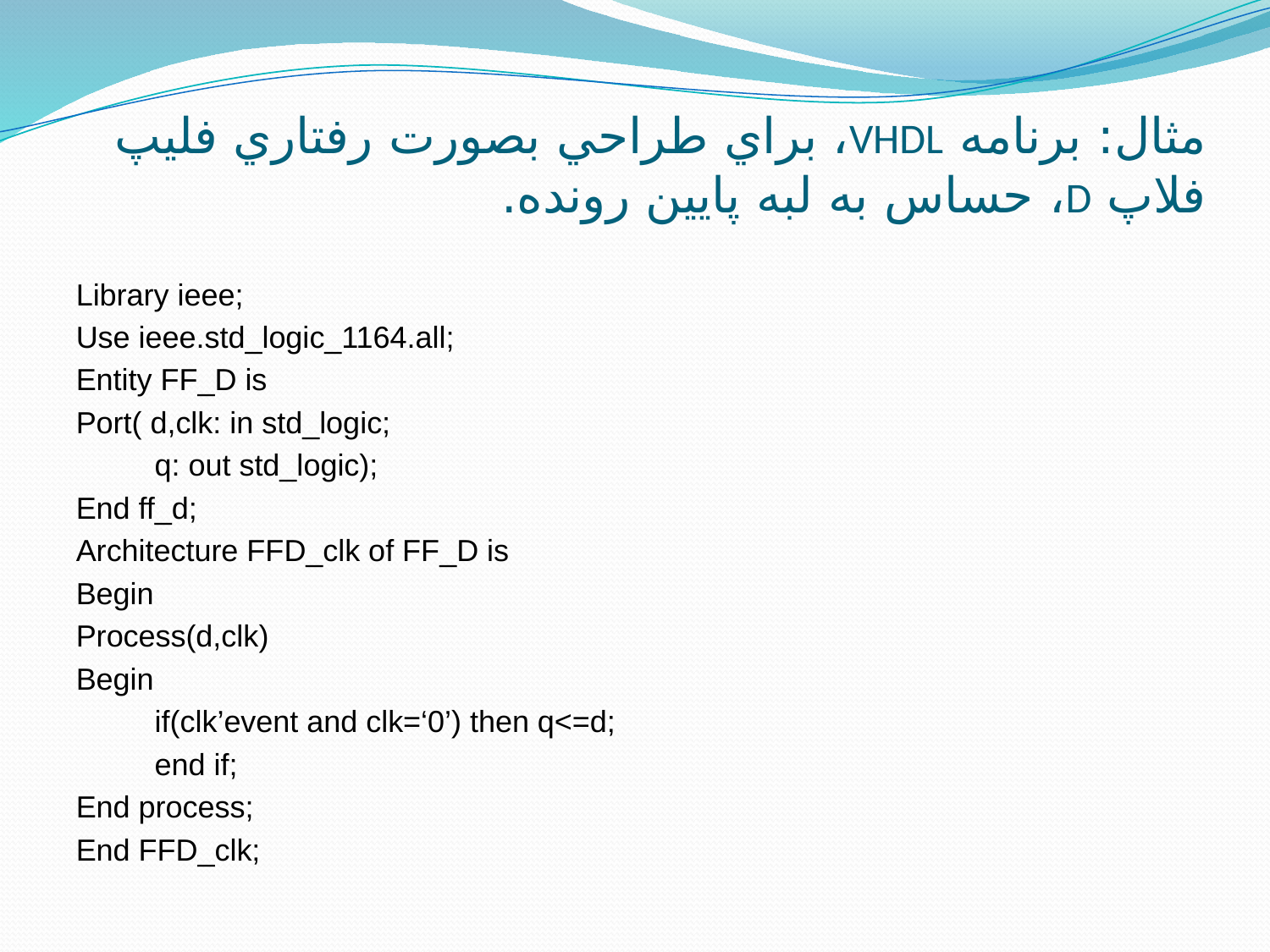

# مثال: برنامه VHDL، براي طراحي بصورت رفتاري فليپ فلاپ D، حساس به لبه پايين رونده.
Library ieee;
Use ieee.std_logic_1164.all;
Entity FF_D is
Port( d,clk: in std_logic;
	q: out std_logic);
End ff_d;
Architecture FFD_clk of FF_D is
Begin
Process(d,clk)
Begin
	if(clk’event and clk=‘0’) then q<=d;
	end if;
End process;
End FFD_clk;